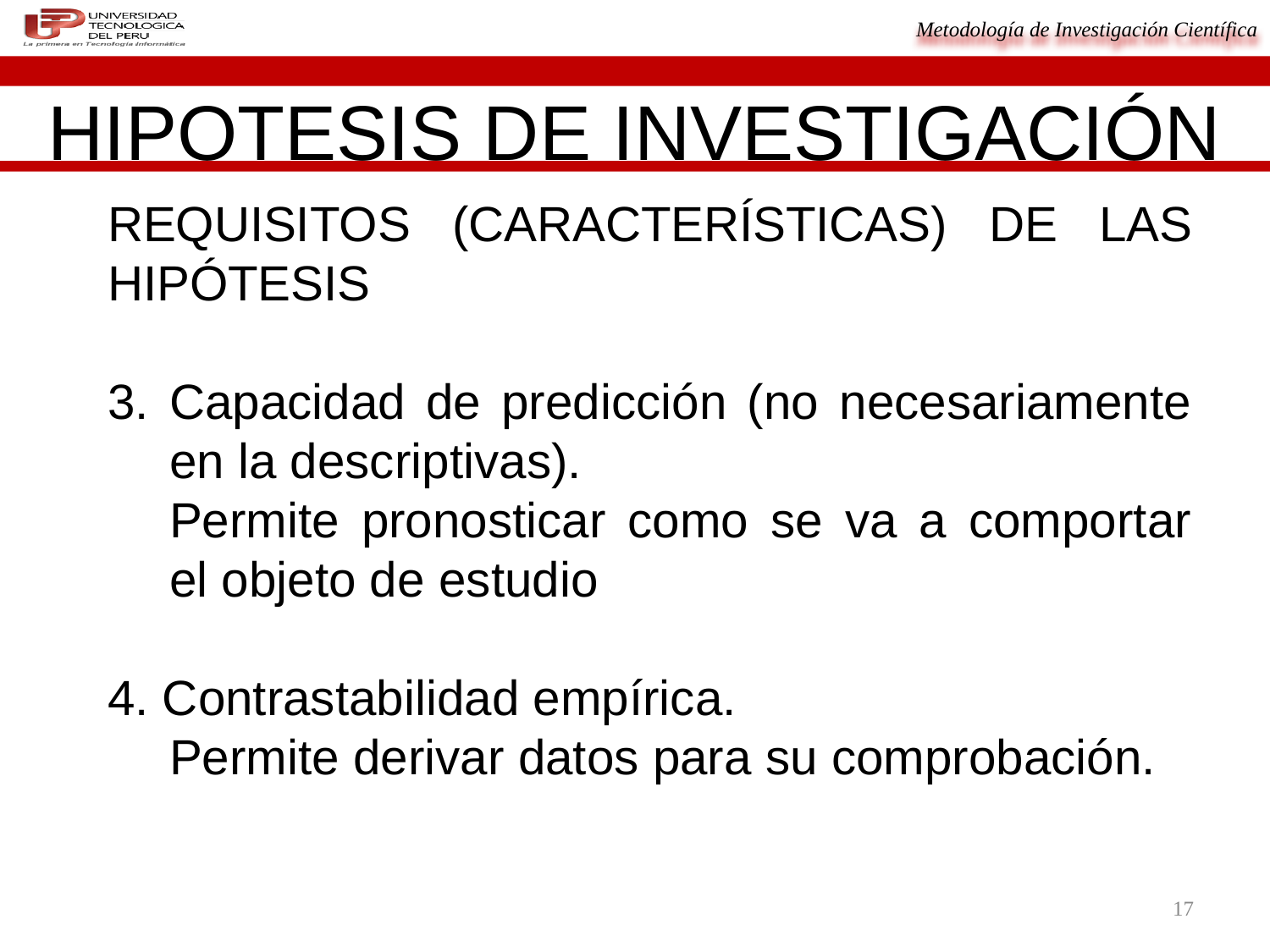

HIPOTESIS DE INVESTIGACIÓN
REQUISITOS (CARACTERÍSTICAS) DE LAS HIPÓTESIS

3. Capacidad de predicción (no necesariamente en la descriptivas).
	Permite pronosticar como se va a comportar el objeto de estudio

4. Contrastabilidad empírica.
	Permite derivar datos para su comprobación.
17